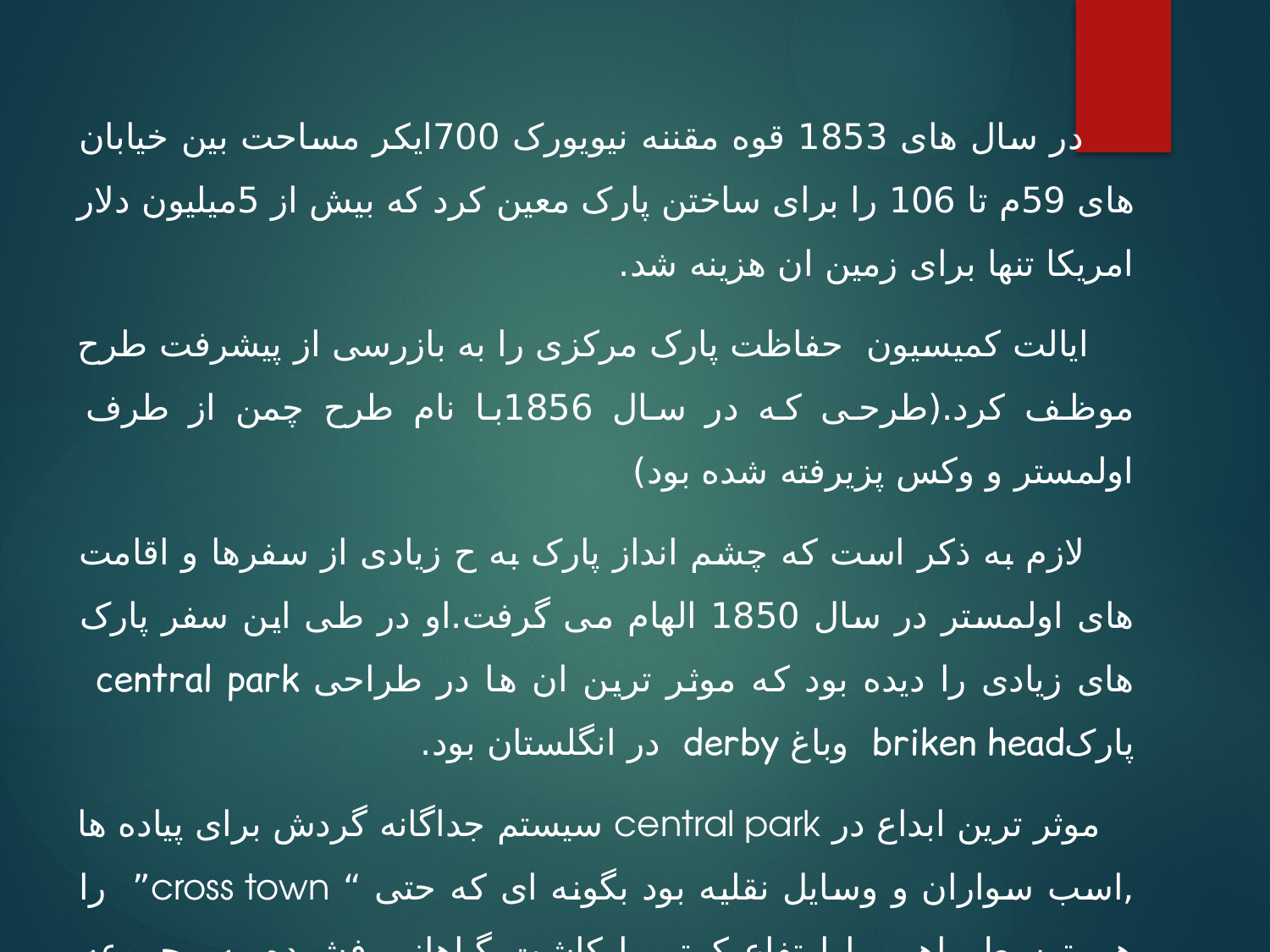

در سال های 1853 قوه مقننه نیویورک 700ایکر مساحت بین خیابان های 59م تا 106 را برای ساختن پارک معین کرد که بیش از 5میلیون دلار امریکا تنها برای زمین ان هزینه شد.
    ایالت کمیسیون  حفاظت پارک مرکزی را به بازرسی از پیشرفت طرح موظف کرد.(طرحی که در سال 1856با نام طرح چمن از طرف اولمستر و وکس پزیرفته شده بود)
    لازم به ذکر است که چشم انداز پارک به ح زیادی از سفرها و اقامت های اولمستر در سال 1850 الهام می گرفت.او در طی این سفر پارک های زیادی را دیده بود که موثر ترین ان ها در طراحی central park  پارکbriken head  وباغ derby  در انگلستان بود.
   موثر ترین ابداع در central park سیستم جداگانه گردش برای پیاده ها ,اسب سواران و وسایل نقلیه بود بگونه ای که حتی “ cross town”  را هم توسط راهی با ارتفاع کمتر با کاشت گیاهانی فشرده به مجموعه متصل کرده اند تا منظر روستایی و طبیعی پارک برهم نخورد.